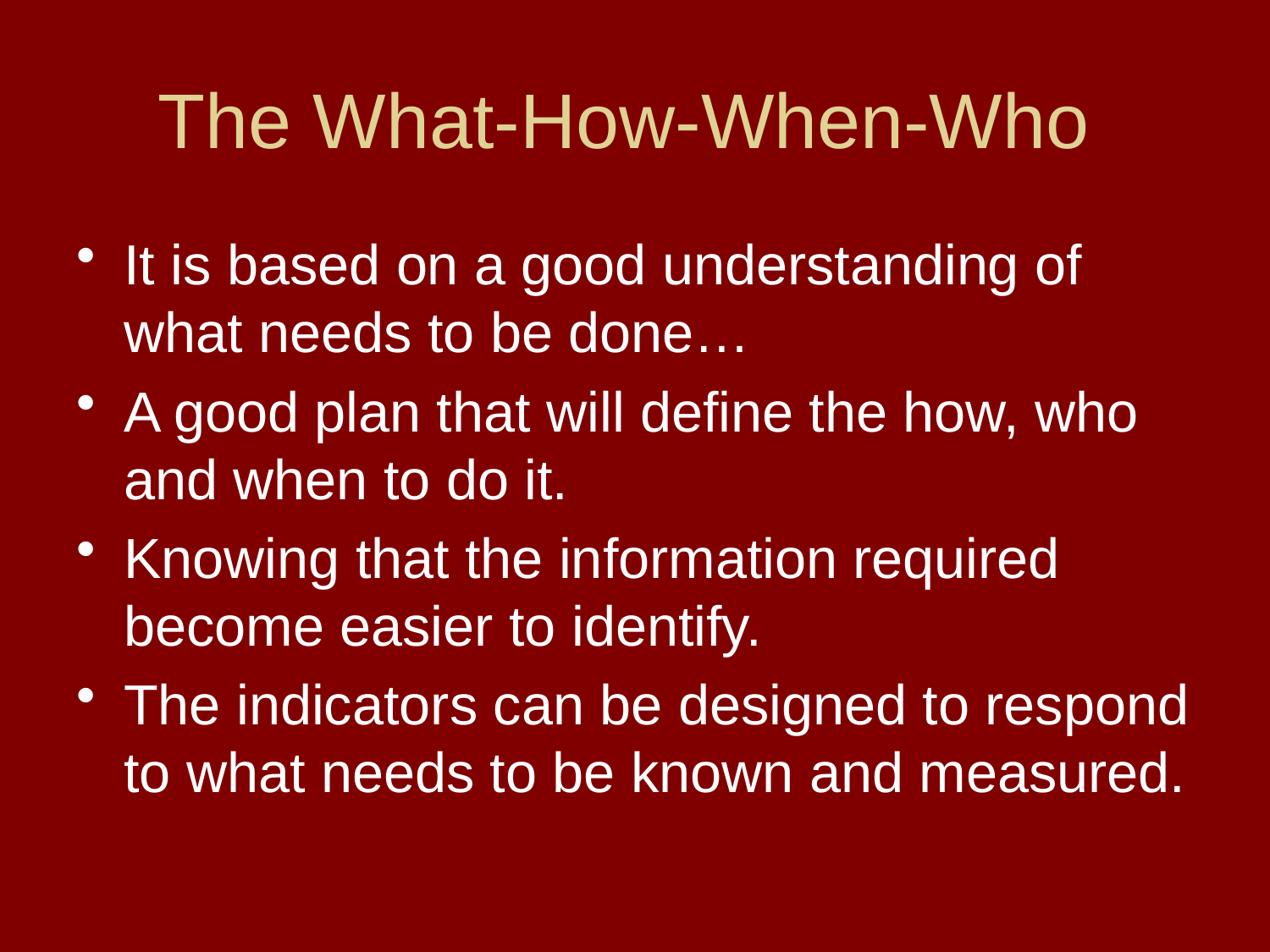

# The What-How-When-Who
It is based on a good understanding of what needs to be done…
A good plan that will define the how, who  and when to do it.
Knowing that the information required become easier to identify.
The indicators can be designed to respond to what needs to be known and measured.